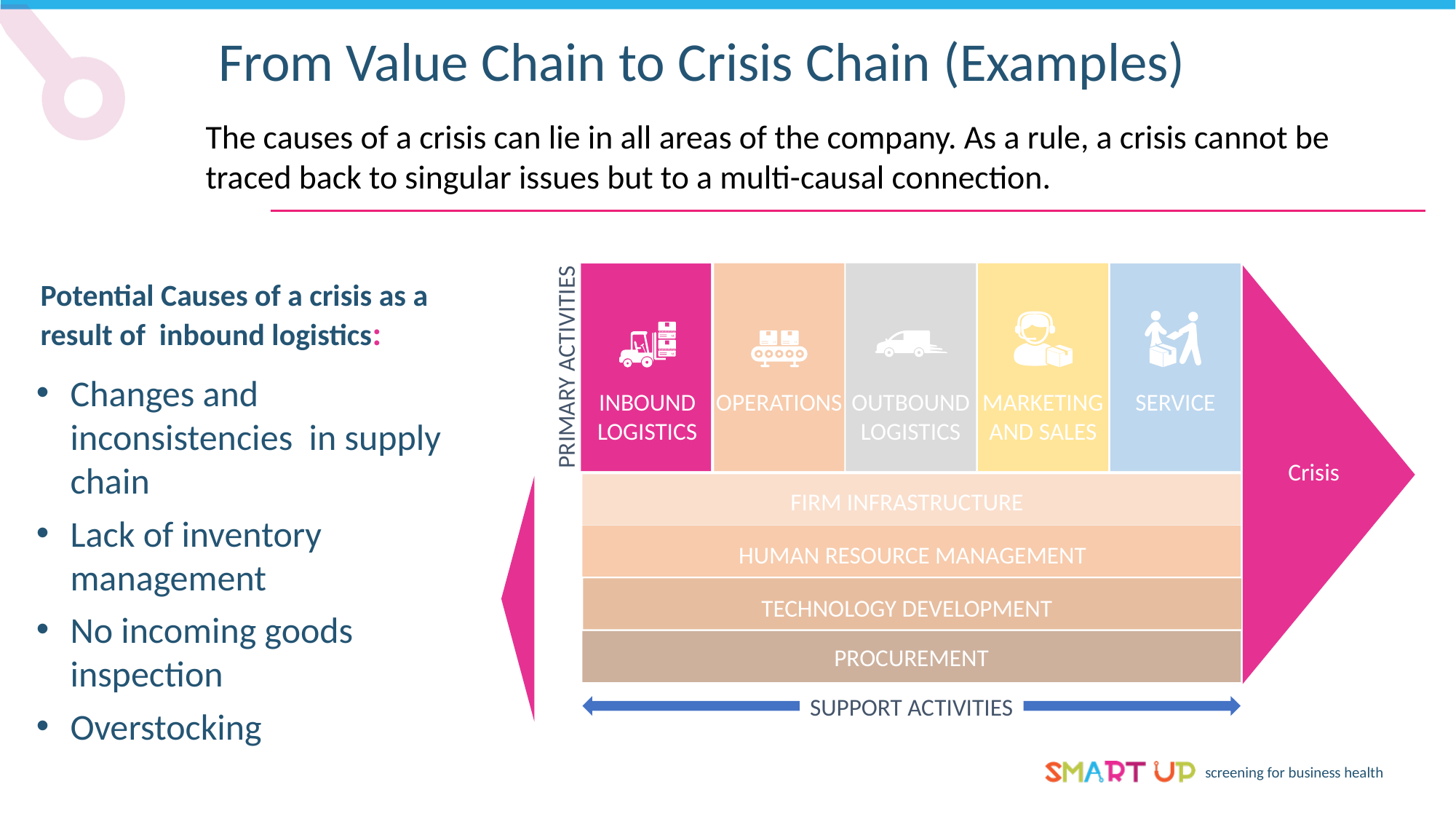

From Value Chain to Crisis Chain (Examples)
The causes of a crisis can lie in all areas of the company. As a rule, a crisis cannot be traced back to singular issues but to a multi-causal connection.

Potential Causes of a crisis as a result of  inbound logistics:

PRIMARY ACTIVITIES
OPERATIONS
INBOUND
LOGISTICS
OUTBOUND
LOGISTICS
MARKETING
AND SALES
SERVICE

Changes and inconsistencies  in supply chain
Lack of inventory
management
No incoming goods
inspection
Overstocking
Crisis

FIRM INFRASTRUCTURE
FIRM INFRASTRUCTURE

HUMAN RESOURCE MANAGEMENT
HUMAN RESOURCE MANAGEMENT

TECHNOLOGY DEVELOPMENT

PROCUREMENT
SUPPORT ACTIVITIES